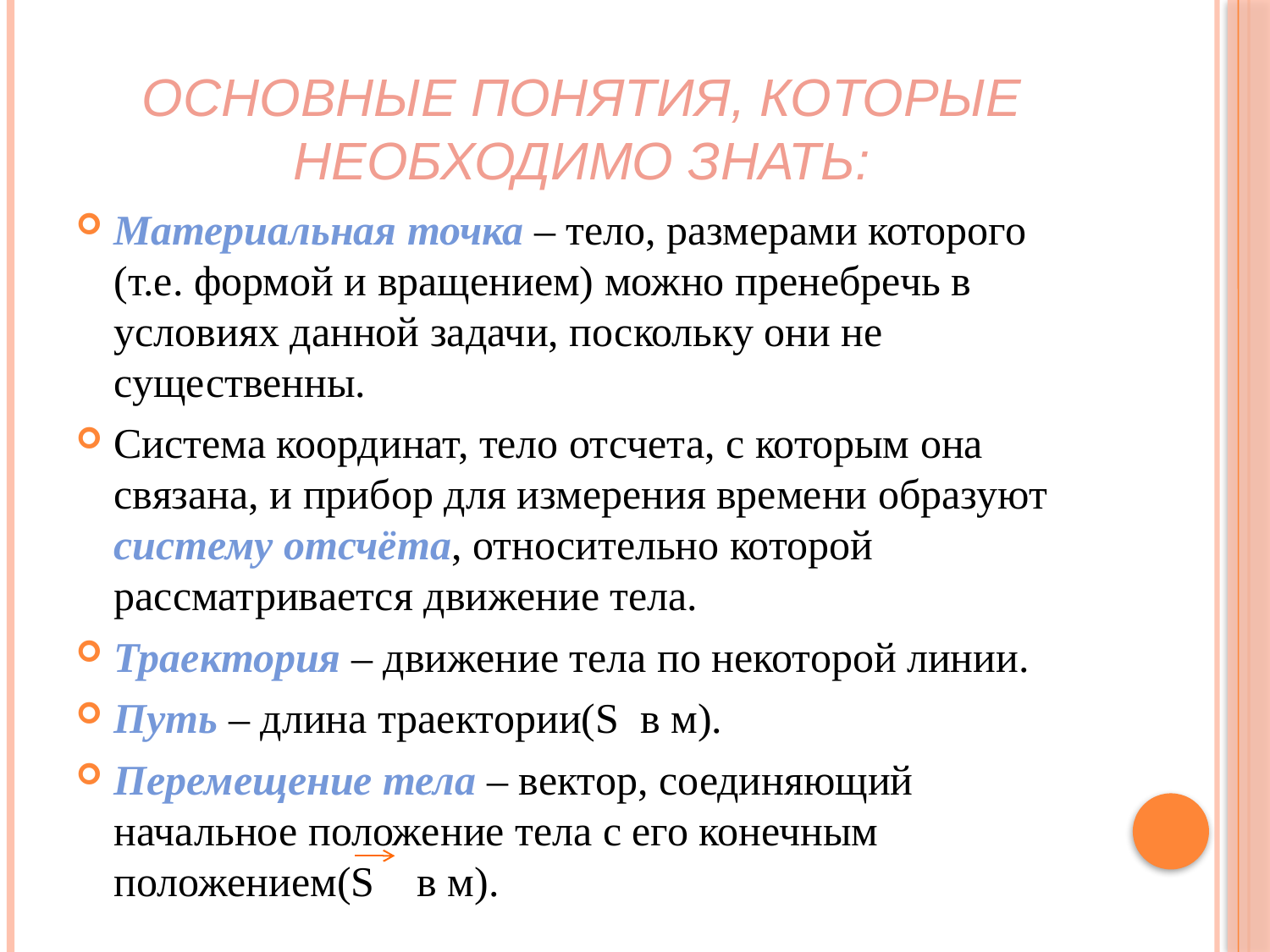

# Основные понятия, которые необходимо знать:
Материальная точка – тело, размерами которого (т.е. формой и вращением) можно пренебречь в условиях данной задачи, поскольку они не существенны.
Система координат, тело отсчета, с которым она связана, и прибор для измерения времени образуют систему отсчёта, относительно которой рассматривается движение тела.
Траектория – движение тела по некоторой линии.
Путь – длина траектории(S  в м).
Перемещение тела – вектор, соединяющий начальное положение тела с его конечным положением(S    в м).